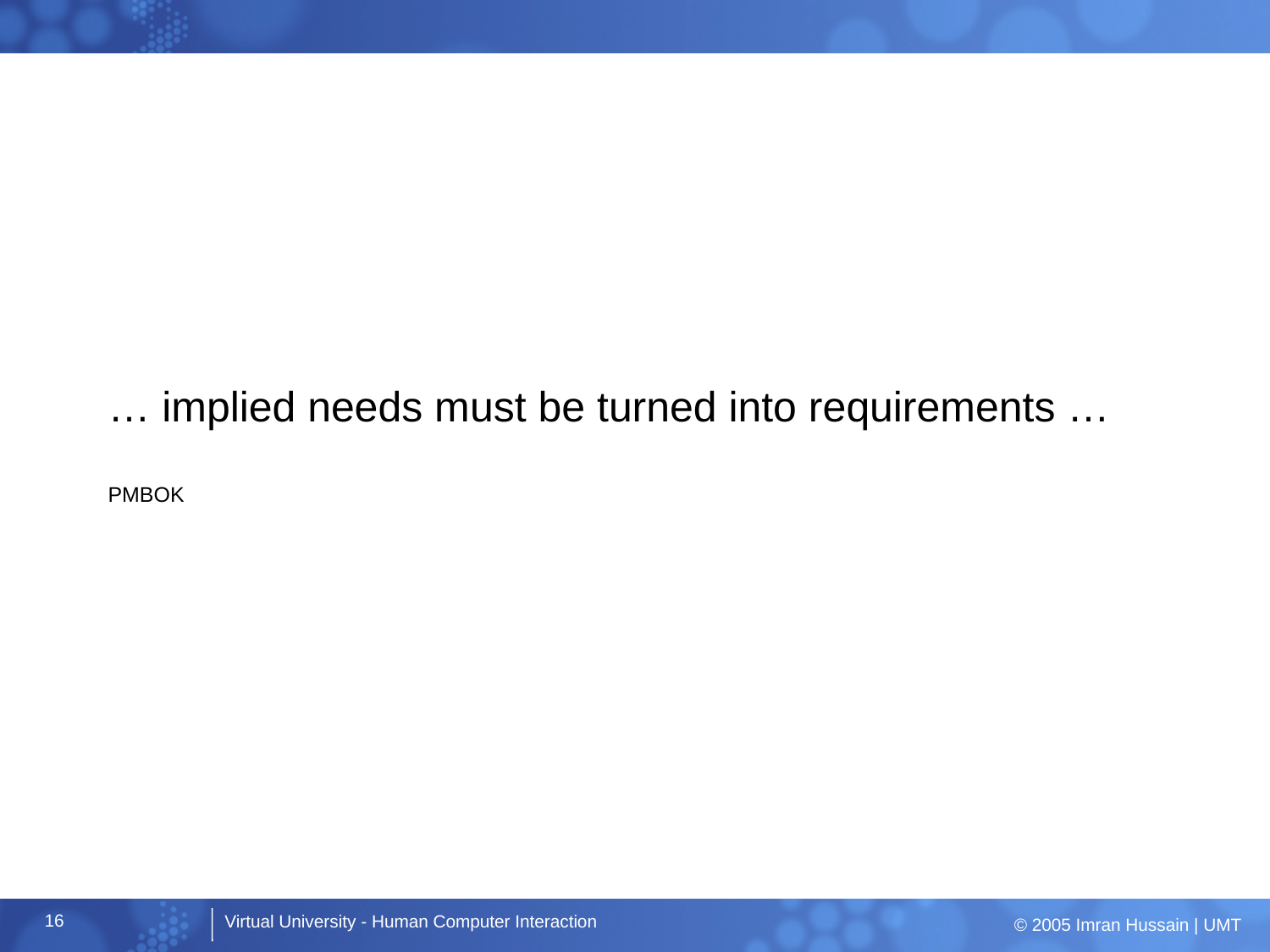

# … implied needs must be turned into requirements … PMBOK